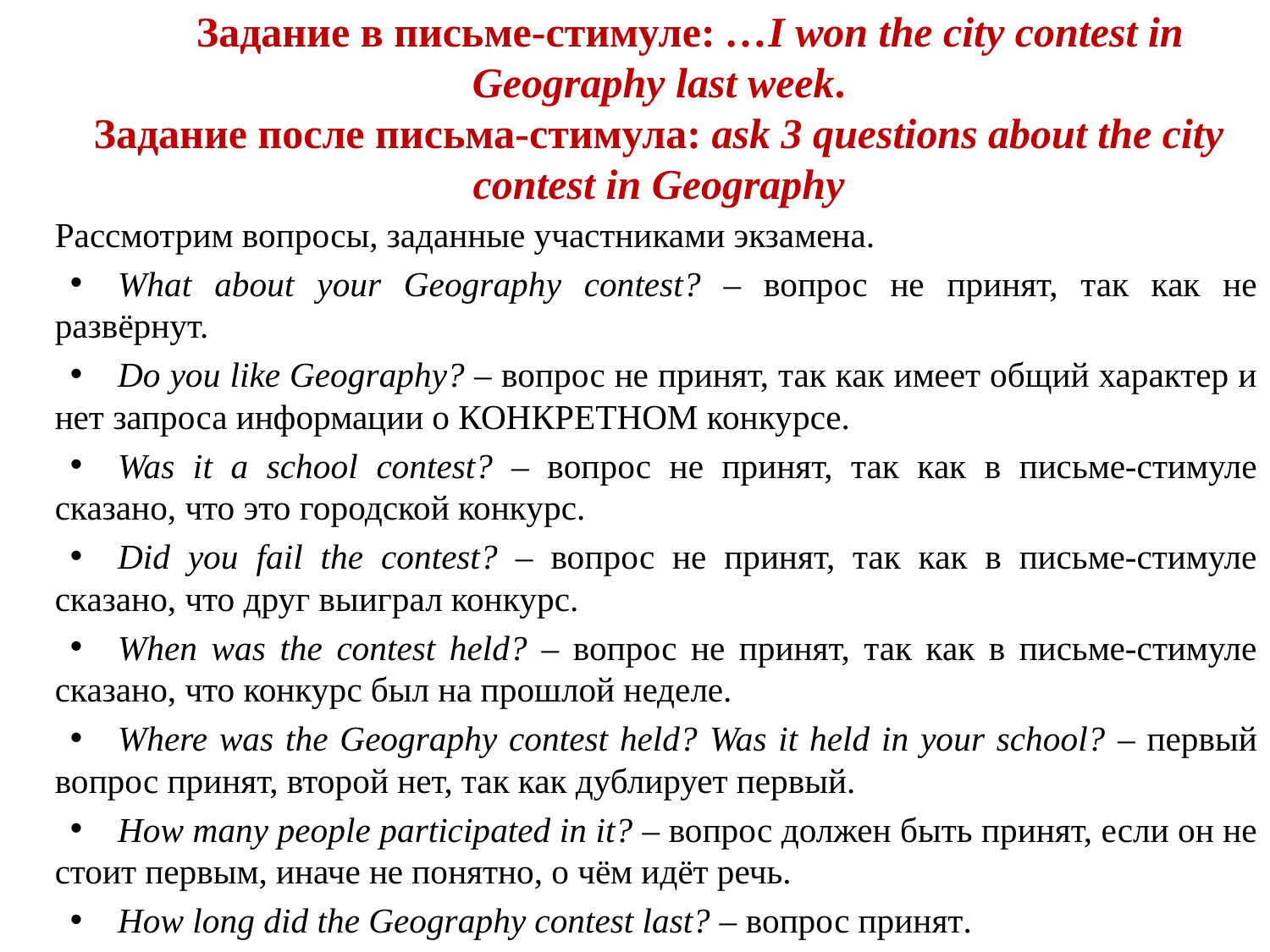

# Задание в письме-стимуле: …I won the city contest in Geography last week. Задание после письма-стимула: ask 3 questions about the city contest in Geography
Рассмотрим вопросы, заданные участниками экзамена.
What about your Geography contest? – вопрос не принят, так как не развёрнут.
Do you like Geography? – вопрос не принят, так как имеет общий характер и нет запроса информации о КОНКРЕТНОМ конкурсе.
Was it a school contest? – вопрос не принят, так как в письме-стимуле сказано, что это городской конкурс.
Did you fail the contest? – вопрос не принят, так как в письме-стимуле сказано, что друг выиграл конкурс.
When was the contest held? – вопрос не принят, так как в письме-стимуле сказано, что конкурс был на прошлой неделе.
Where was the Geography contest held? Was it held in your school? – первый вопрос принят, второй нет, так как дублирует первый.
How many people participated in it? – вопрос должен быть принят, если он не стоит первым, иначе не понятно, о чём идёт речь.
How long did the Geography contest last? – вопрос принят.